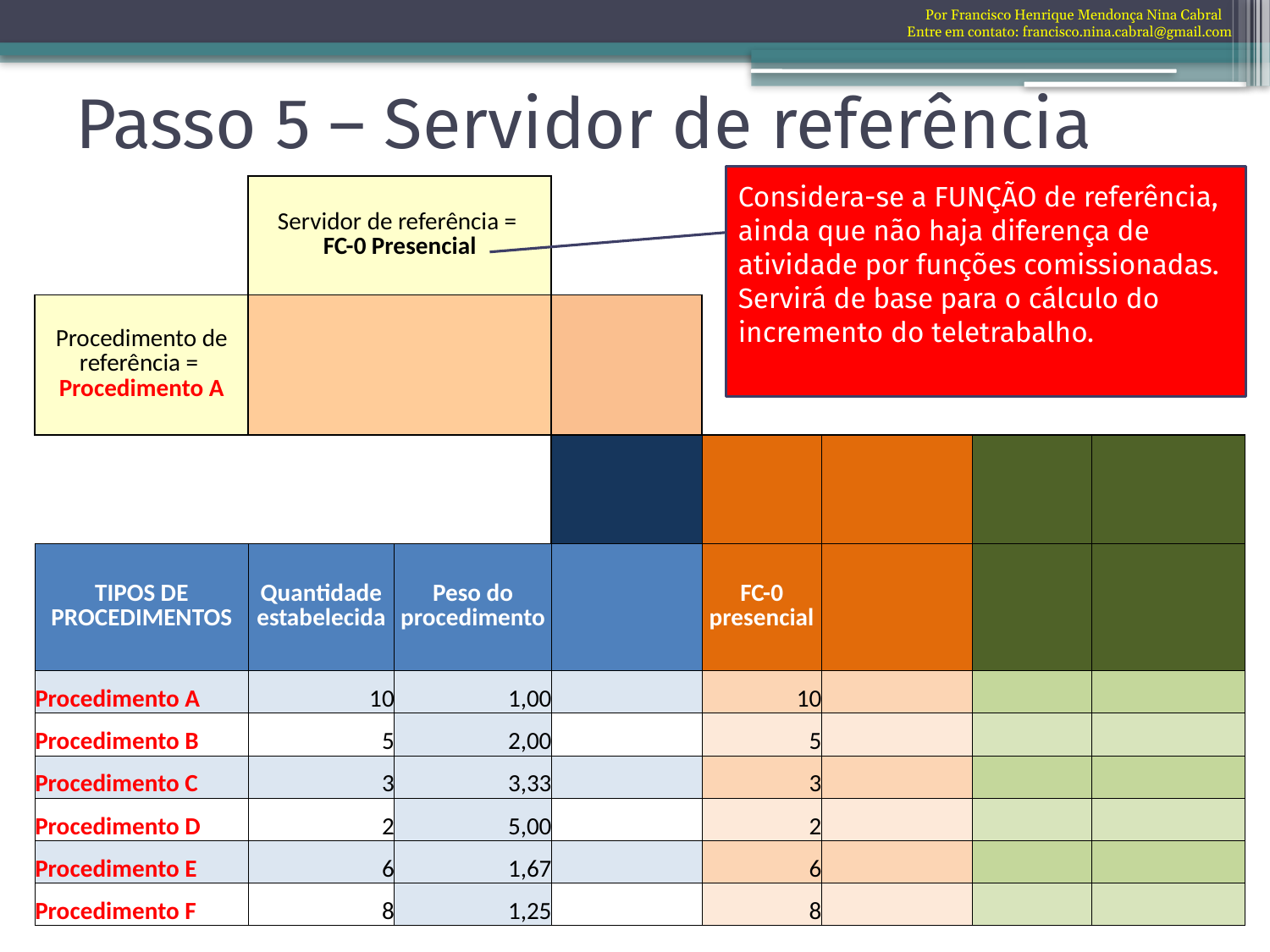

Por Francisco Henrique Mendonça Nina Cabral    Entre em contato: francisco.nina.cabral@gmail.com
# Passo 5 – Servidor de referência

Considera-se a FUNÇÃO de referência, ainda que não haja diferença de atividade por funções comissionadas.
Servirá de base para o cálculo do incremento do teletrabalho.
|  | Servidor de referência = FC-0 Presencial |  |  |  |  |  |  |
| --- | --- | --- | --- | --- | --- | --- | --- |
| Procedimento de referência = Procedimento A |  |  |  |  |  |  |  |
|  |  |  |  |  |  |  |  |
| TIPOS DE PROCEDIMENTOS | Quantidade estabelecida | Peso do procedimento |  | FC-0 presencial |  |  |  |
| Procedimento A | 10 | 1,00 |  | 10 |  |  |  |
| Procedimento B | 5 | 2,00 |  | 5 |  |  |  |
| Procedimento C | 3 | 3,33 |  | 3 |  |  |  |
| Procedimento D | 2 | 5,00 |  | 2 |  |  |  |
| Procedimento E | 6 | 1,67 |  | 6 |  |  |  |
| Procedimento F | 8 | 1,25 |  | 8 |  |  |  |